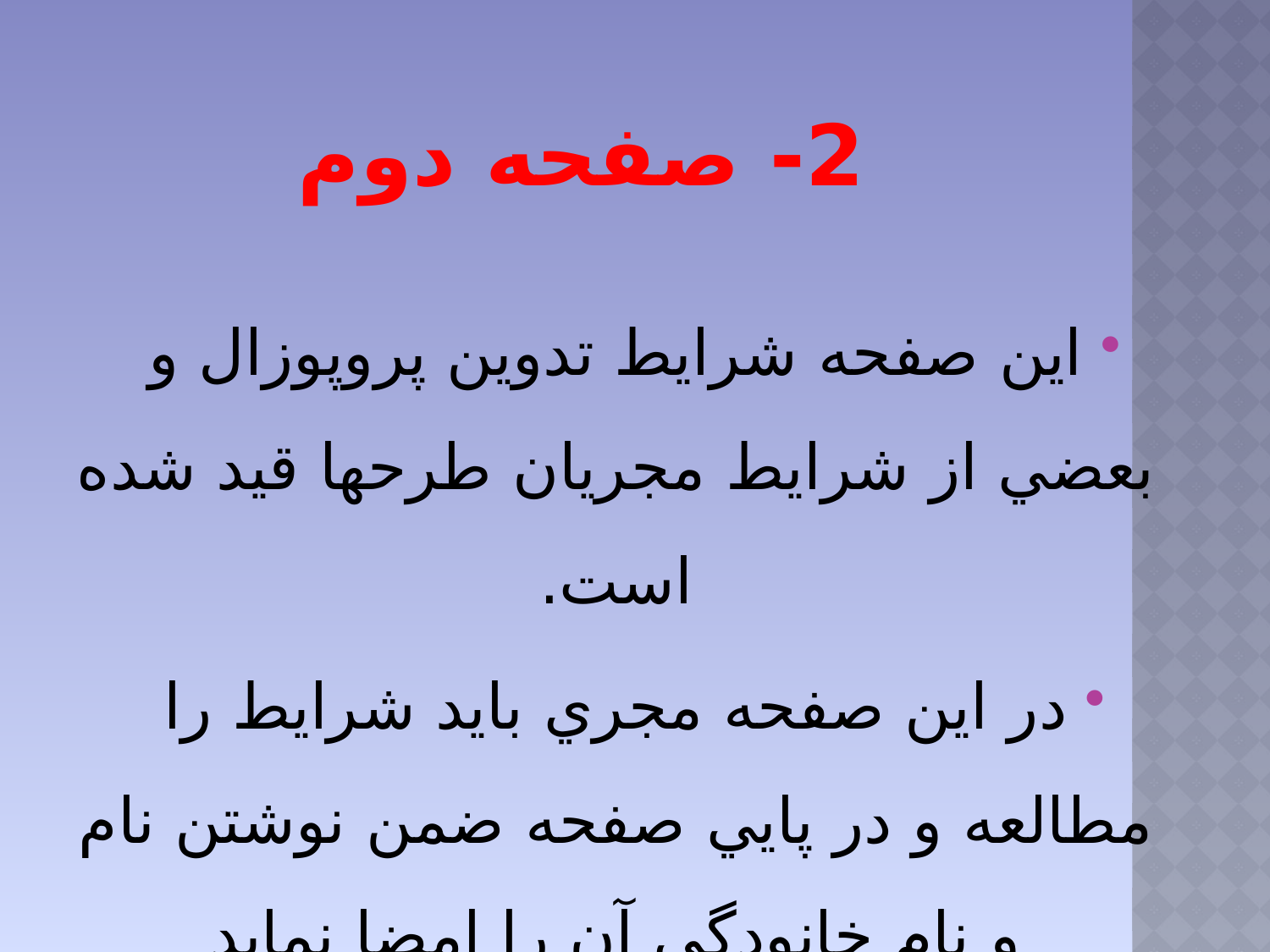

# 2- صفحه دوم
اين صفحه شرايط تدوين پروپوزال و بعضي از شرايط مجريان طرح‏ها قيد شده است.
در اين صفحه مجري بايد شرايط را مطالعه و در پايي صفحه ضمن نوشتن نام و نام خانودگي آن را امضا نمايد